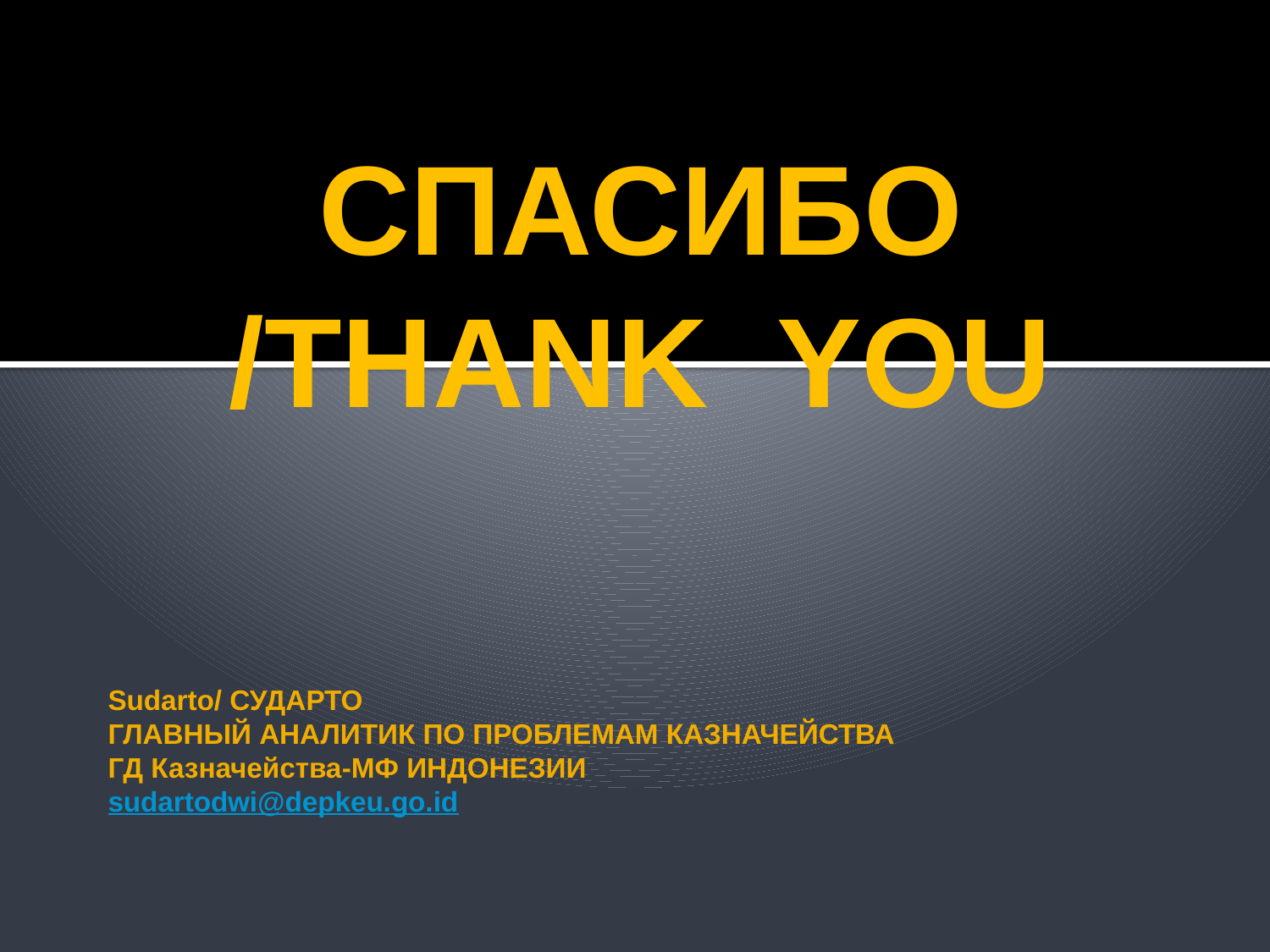

СПАСИБО /THANK  YOU
# Sudarto/ СУДАРТО ГЛАВНЫЙ АНАЛИТИК ПО ПРОБЛЕМАМ КАЗНАЧЕЙСТВА ГД Казначейства-МФ ИНДОНЕЗИИ sudartodwi@depkeu.go.id